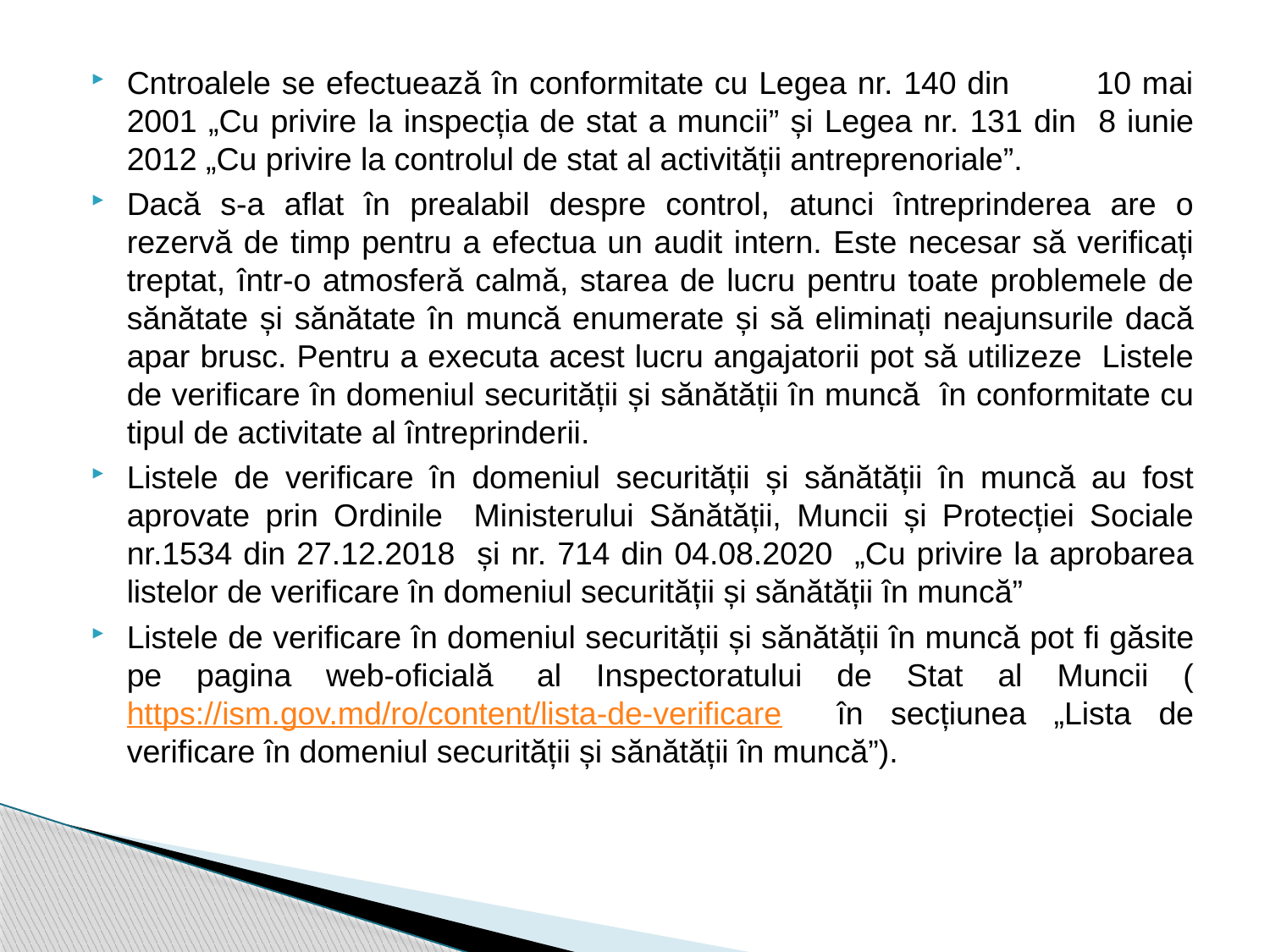

Cntroalele se efectuează în conformitate cu Legea nr. 140 din        10 mai 2001 „Cu privire la inspecția de stat a muncii” și Legea nr. 131 din  8 iunie 2012 „Cu privire la controlul de stat al activității antreprenoriale”.
Dacă s-a aflat în prealabil despre control, atunci întreprinderea are o rezervă de timp pentru a efectua un audit intern. Este necesar să verificați treptat, într-o atmosferă calmă, starea de lucru pentru toate problemele de sănătate și sănătate în muncă enumerate și să eliminați neajunsurile dacă apar brusc. Pentru a executa acest lucru angajatorii pot să utilizeze  Listele de verificare în domeniul securității și sănătății în muncă  în conformitate cu tipul de activitate al întreprinderii.
Listele de verificare în domeniul securității și sănătății în muncă au fost aprovate prin Ordinile  Ministerului Sănătății, Muncii și Protecției Sociale nr.1534 din 27.12.2018  și nr. 714 din 04.08.2020  „Cu privire la aprobarea listelor de verificare în domeniul securității și sănătății în muncă”
Listele de verificare în domeniul securității și sănătății în muncă pot fi găsite pe pagina web-oficială  al Inspectoratului de Stat al Muncii (https://ism.gov.md/ro/content/lista-de-verificare  în secțiunea „Lista de verificare în domeniul securității și sănătății în muncă”).